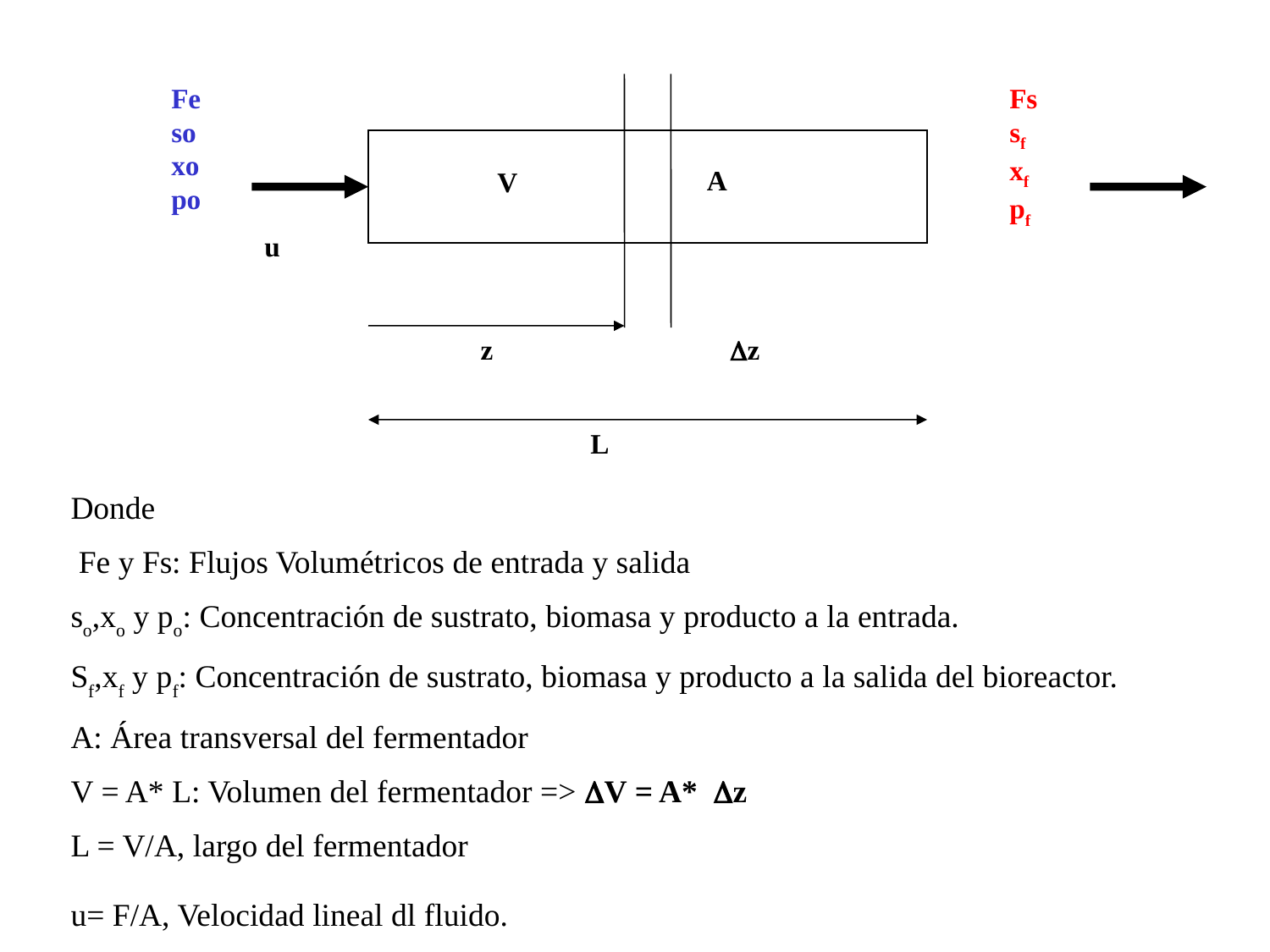

Fe
so
xo
po

Fs
sf
xf
pf

A
V

u

z
Δz

L
Donde
 Fe y Fs: Flujos Volumétricos de entrada y salida
so,xo y po: Concentración de sustrato, biomasa y producto a la entrada.
Sf,xf y pf: Concentración de sustrato, biomasa y producto a la salida del bioreactor.
A: Área transversal del fermentador
V = A* L: Volumen del fermentador => ΔV = A* Δz
L = V/A, largo del fermentador
u= F/A, Velocidad lineal dl fluido.